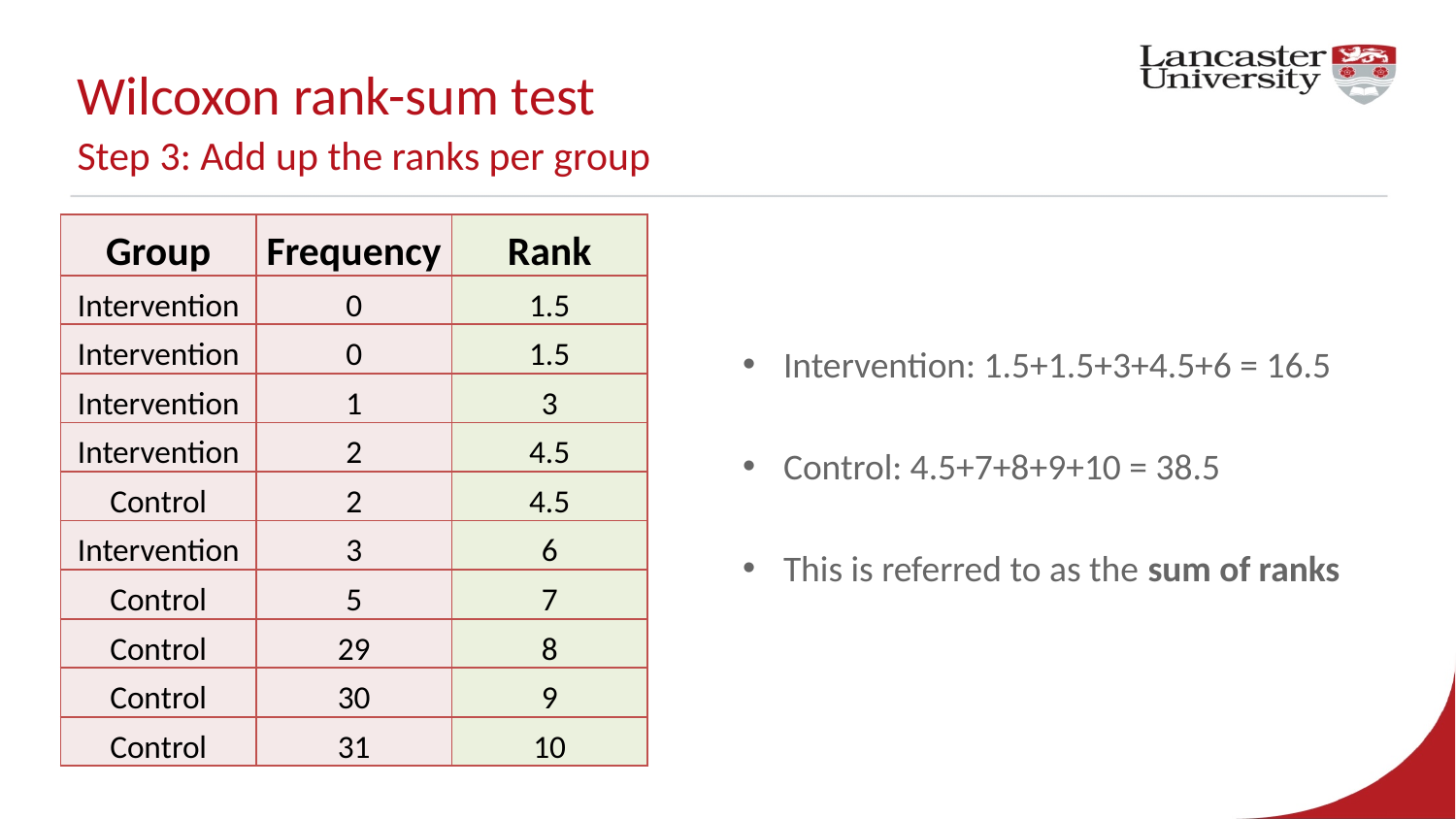

# Wilcoxon rank-sum test Step 3: Add up the ranks per group
| Group | Frequency | Rank |
| --- | --- | --- |
| Intervention | 0 | 1.5 |
| Intervention | 0 | 1.5 |
| Intervention | 1 | 3 |
| Intervention | 2 | 4.5 |
| Control | 2 | 4.5 |
| Intervention | 3 | 6 |
| Control | 5 | 7 |
| Control | 29 | 8 |
| Control | 30 | 9 |
| Control | 31 | 10 |

Intervention: 1.5+1.5+3+4.5+6 = 16.5

Control: 4.5+7+8+9+10 = 38.5

This is referred to as the sum of ranks